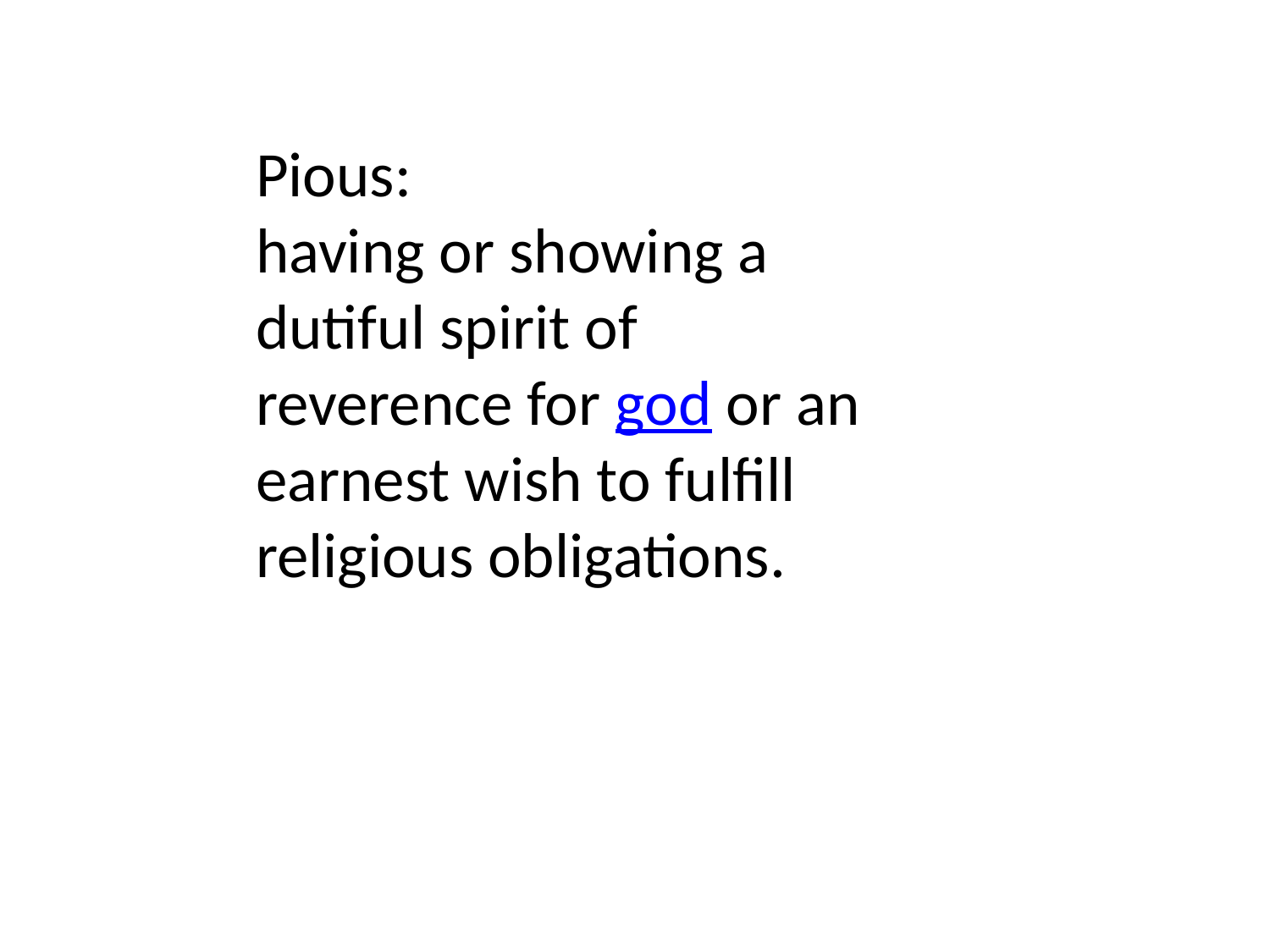

Pious:
having or showing a dutiful spirit of reverence for god or an earnest wish to fulfill religious obligations.